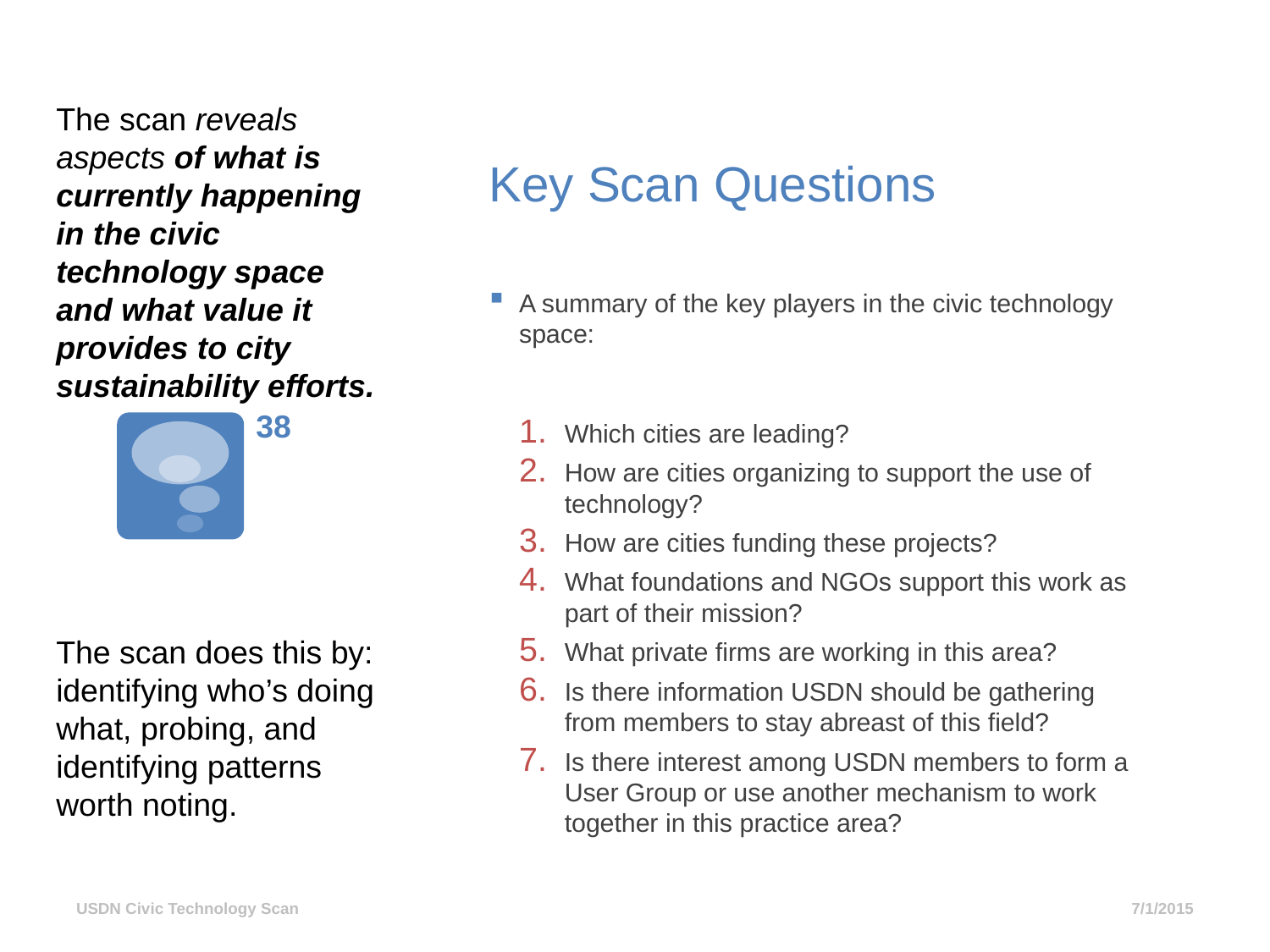

The scan reveals aspects of what is currently happening in the civic technology space and what value it provides to city sustainability efforts.

The scan does this by: identifying who’s doing what, probing, and identifying patterns worth noting.
# Key Scan Questions
A summary of the key players in the civic technology space:

Which cities are leading?
How are cities organizing to support the use of technology?
How are cities funding these projects?
What foundations and NGOs support this work as part of their mission?
What private firms are working in this area?
Is there information USDN should be gathering from members to stay abreast of this field?
Is there interest among USDN members to form a User Group or use another mechanism to work together in this practice area?
38
USDN Civic Technology Scan
7/1/2015